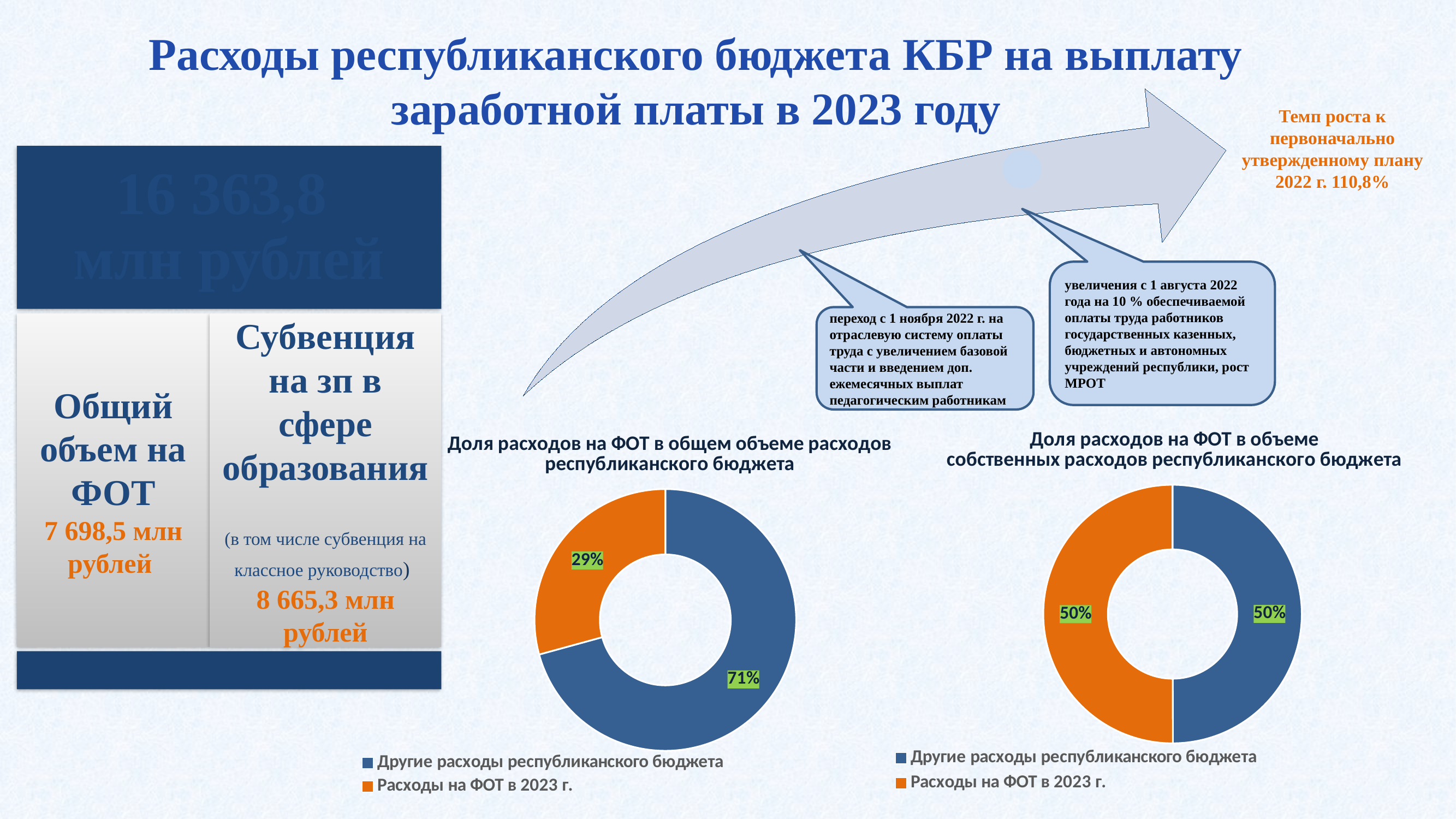

Расходы республиканского бюджета КБР на выплату
заработной платы в 2023 году

Темп роста к первоначально утвержденному плану 2022 г. 110,8%
16 363,8
млн рублей
Общий объем на ФОТ
7 698,5 млн рублей
Субвенция на зп в сфере образования
(в том числе субвенция на классное руководство)
8 665,3 млн рублей
увеличения с 1 августа 2022 года на 10 % обеспечиваемой оплаты труда работников государственных казенных, бюджетных и автономных учреждений республики, рост МРОТ
переход с 1 ноября 2022 г. на отраслевую систему оплаты труда с увеличением базовой части и введением доп. ежемесячных выплат педагогическим работникам

### Chart: Доля расходов на ФОТ в объеме собственных расходов республиканского бюджета

| Category | Продажи |
|---|---|
| Другие расходы республиканского бюджета | 16335.1 |
| Расходы на ФОТ в 2023 г. | 16363.8 |

### Chart: Доля расходов на ФОТ в общем объеме расходов республиканского бюджета

| Category | Продажи |
|---|---|
| Другие расходы республиканского бюджета | 39557.7 |
| Расходы на ФОТ в 2023 г. | 16363.8 |